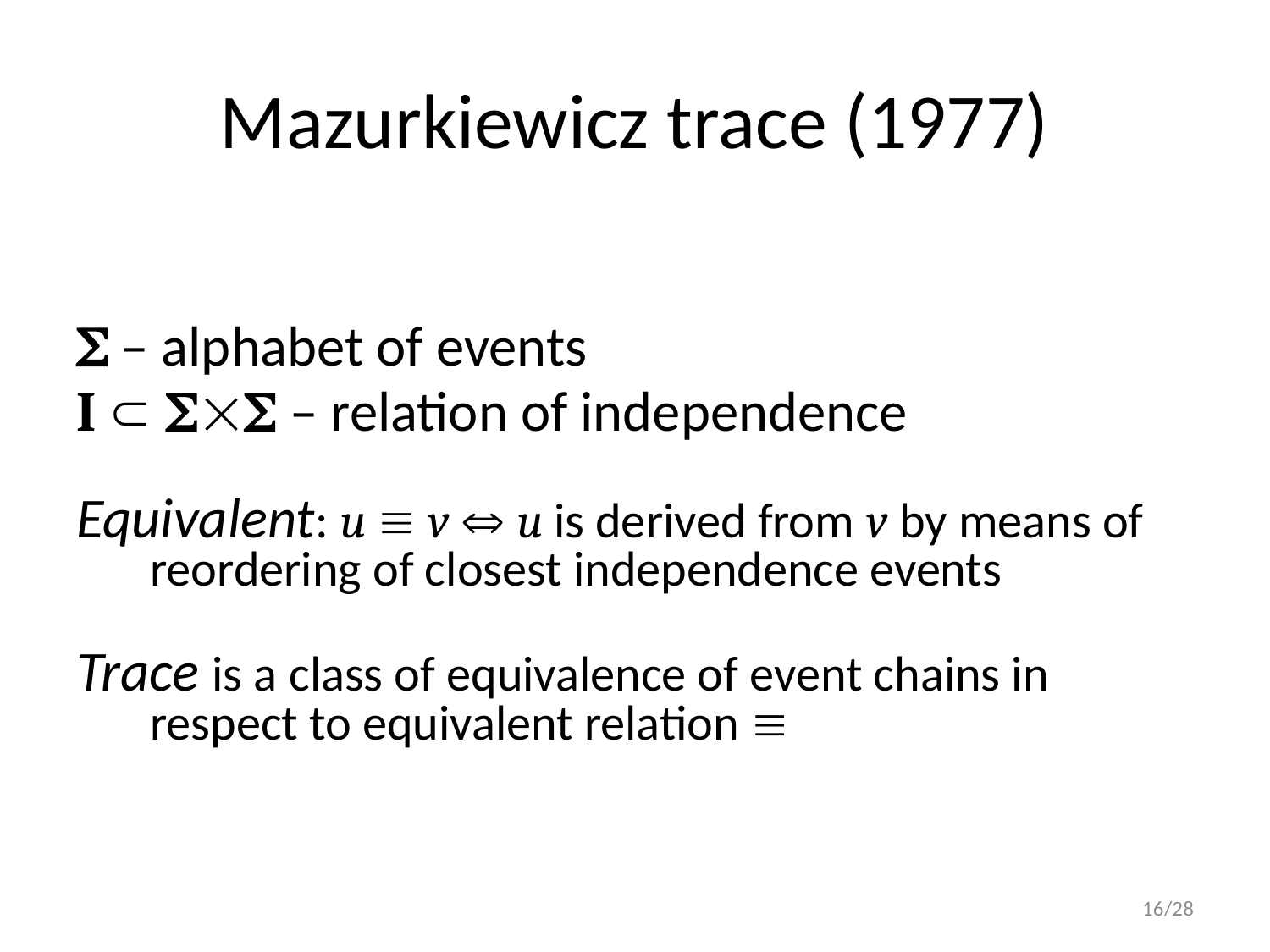

# Mazurkiewicz trace (1977)
Σ – alphabet of events
I ⊂ Σ×Σ – relation of independence

Equivalent: u ≡ v ⇔ u is derived from v by means of reordering of closest independence events

Trace is a class of equivalence of event chains in respect to equivalent relation ≡
16/28